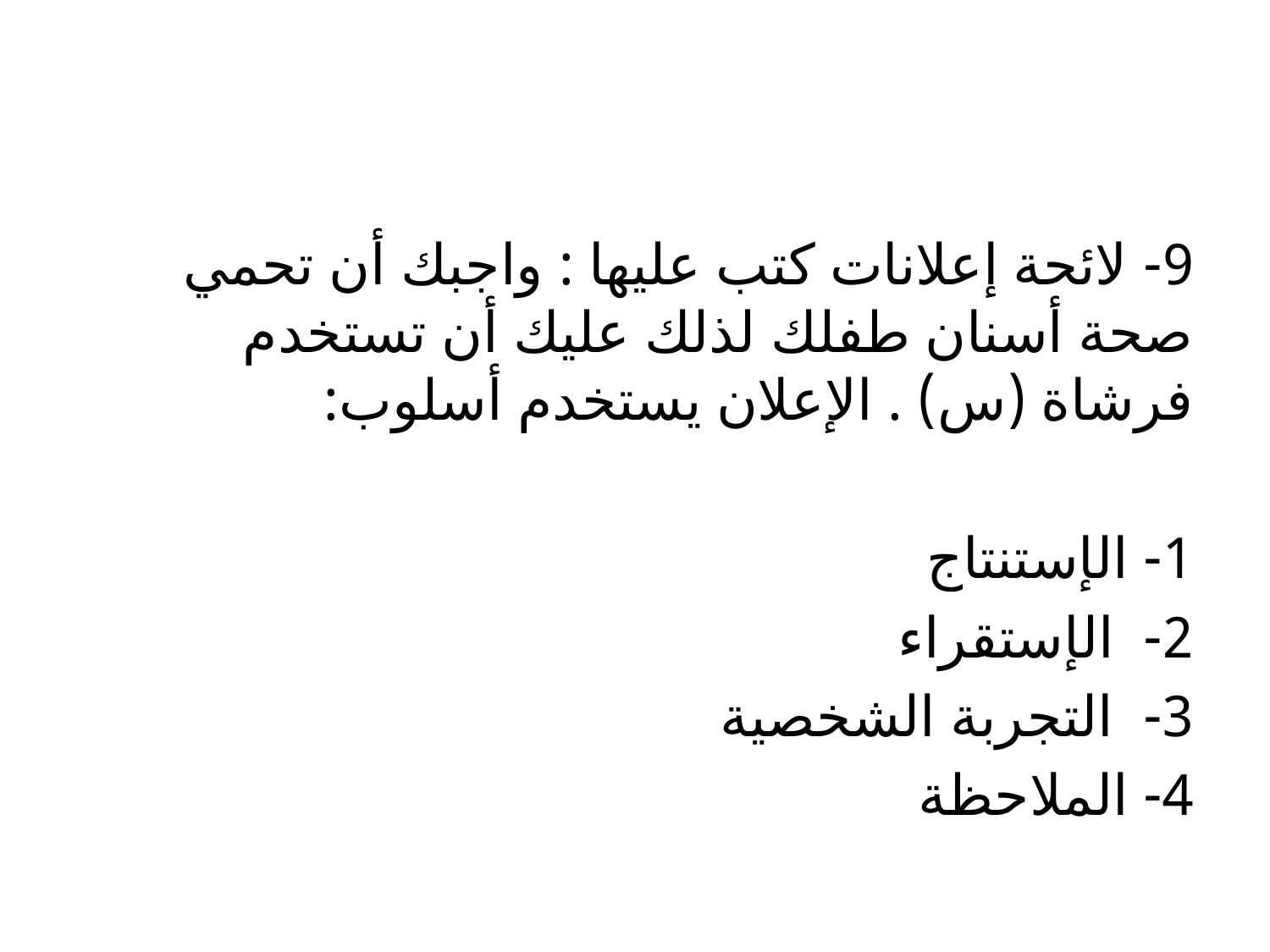

9- لائحة إعلانات كتب عليها : واجبك أن تحمي صحة أسنان طفلك لذلك عليك أن تستخدم فرشاة (س) . الإعلان يستخدم أسلوب:

1- الإستنتاج
2-  الإستقراء
3-  التجربة الشخصية
4- الملاحظة